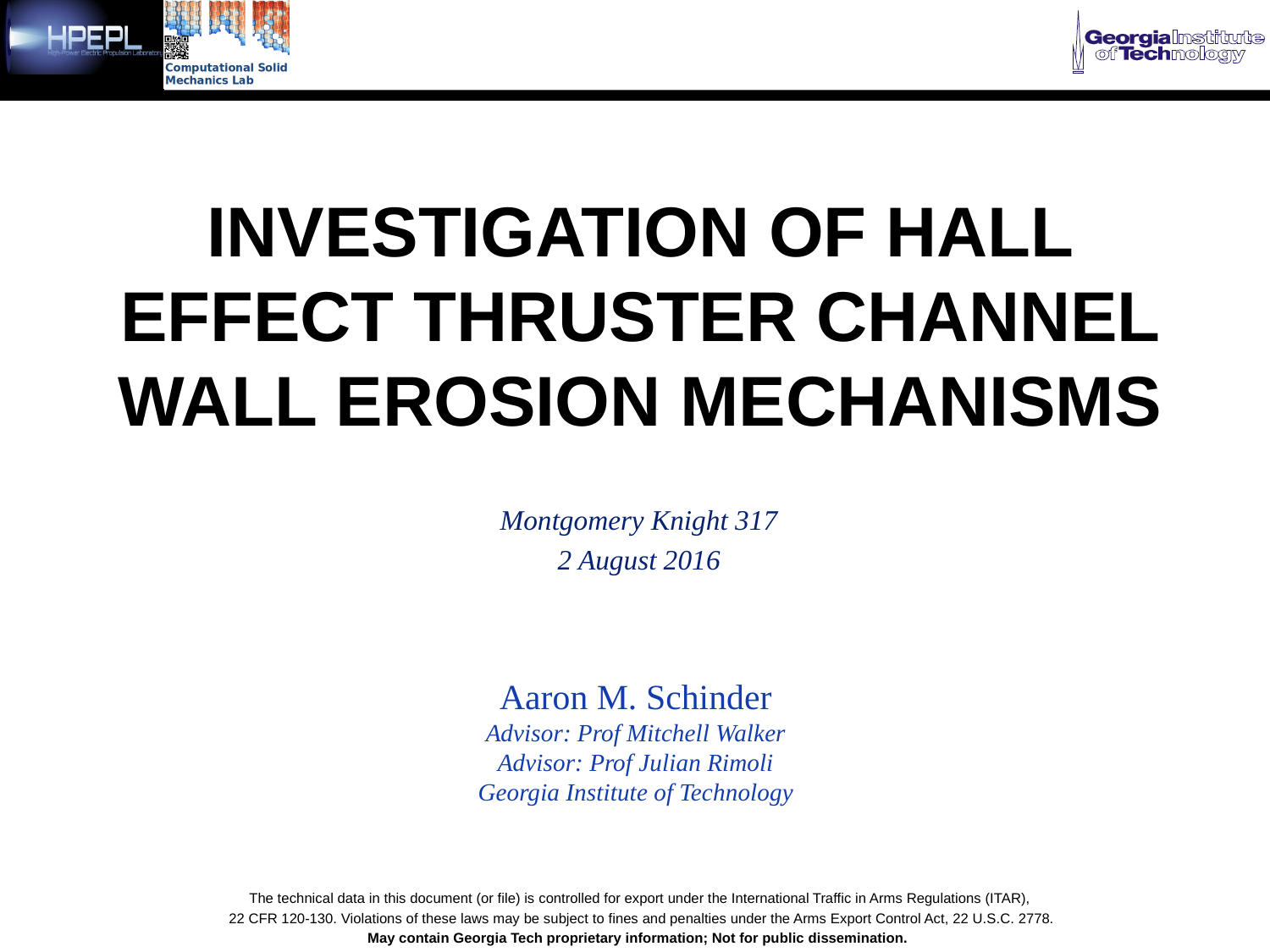

# Investigation of Hall Effect Thruster Channel Wall Erosion Mechanisms
Montgomery Knight 317
2 August 2016
Aaron M. Schinder
Advisor: Prof Mitchell Walker
Advisor: Prof Julian Rimoli
Georgia Institute of Technology